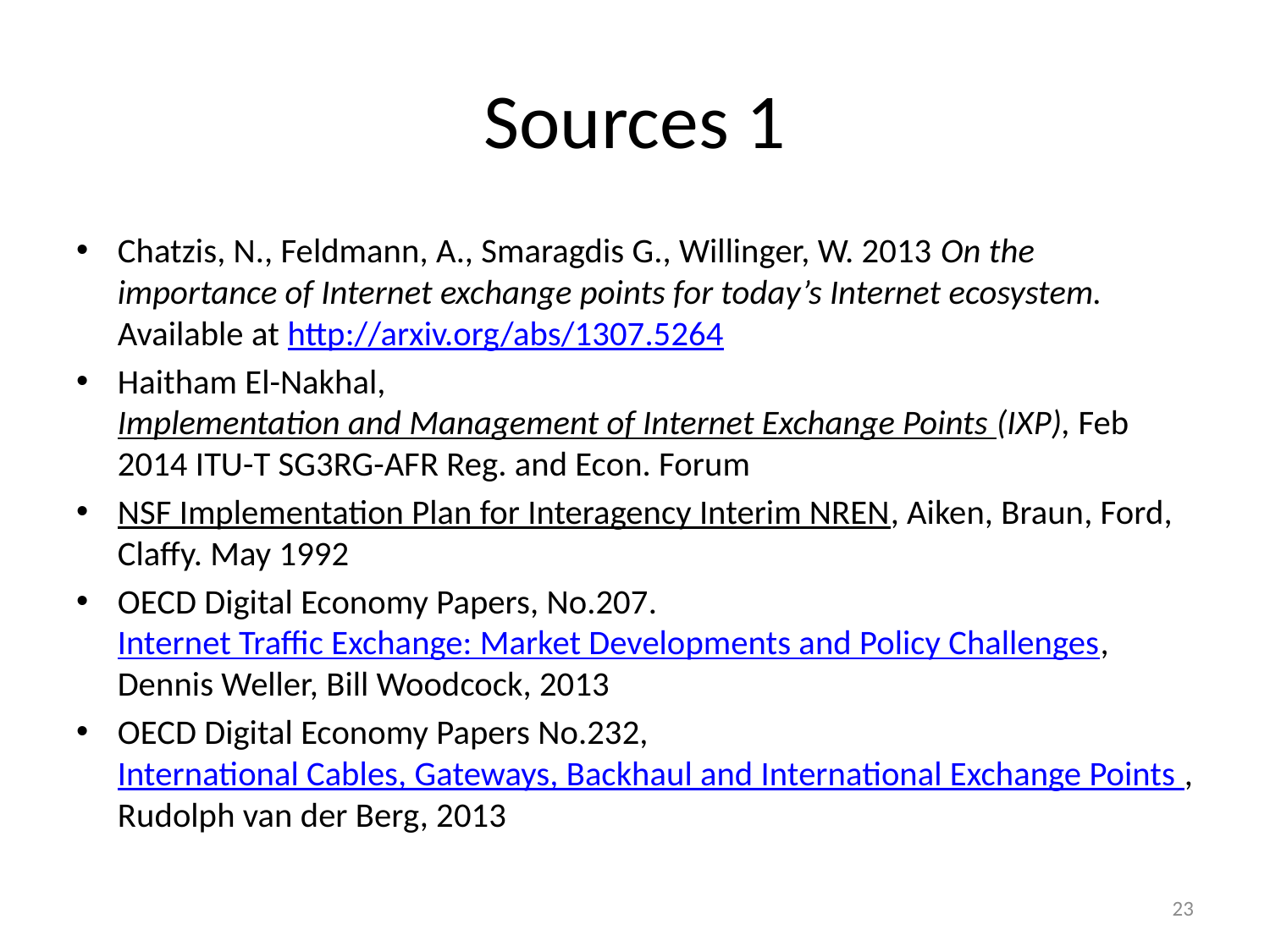

# Sources 1
Chatzis, N., Feldmann, A., Smaragdis G., Willinger, W. 2013 On the importance of Internet exchange points for today’s Internet ecosystem. Available at http://arxiv.org/abs/1307.5264
Haitham El-Nakhal, Implementation and Management of Internet Exchange Points (IXP), Feb 2014 ITU-T SG3RG-AFR Reg. and Econ. Forum
NSF Implementation Plan for Interagency Interim NREN, Aiken, Braun, Ford,  Claffy. May 1992
OECD Digital Economy Papers, No.207. Internet Traffic Exchange: Market Developments and Policy Challenges, Dennis Weller, Bill Woodcock, 2013
OECD Digital Economy Papers No.232, International Cables, Gateways, Backhaul and International Exchange Points , Rudolph van der Berg, 2013
23